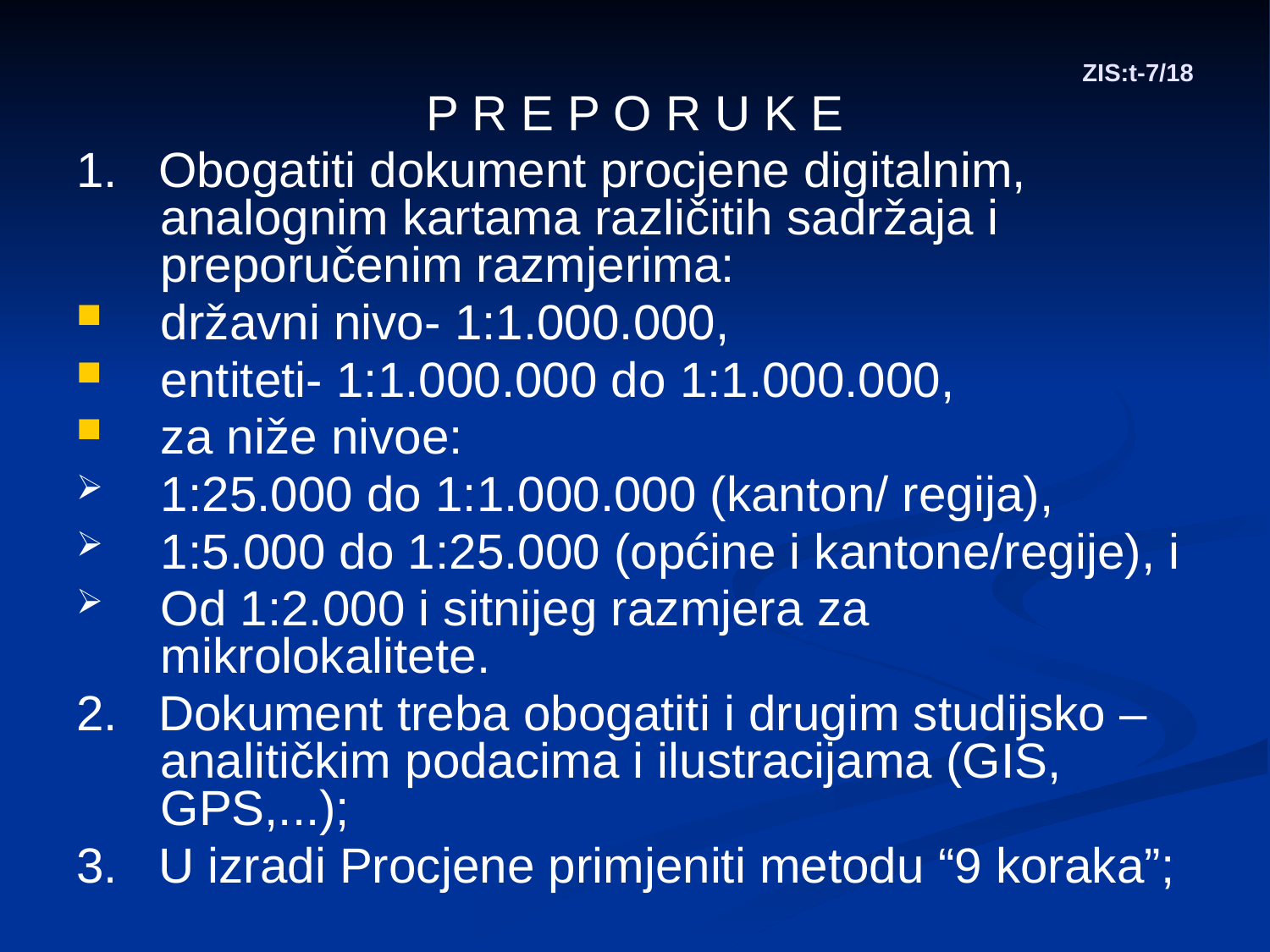

# ZIS:t-7/18
P R E P O R U K E
1.   Obogatiti dokument procjene digitalnim, analognim kartama različitih sadržaja i preporučenim razmjerima:
državni nivo- 1:1.000.000,
entiteti- 1:1.000.000 do 1:1.000.000,
za niže nivoe:
1:25.000 do 1:1.000.000 (kanton/ regija),
1:5.000 do 1:25.000 (općine i kantone/regije), i
Od 1:2.000 i sitnijeg razmjera za mikrolokalitete.
2.   Dokument treba obogatiti i drugim studijsko – analitičkim podacima i ilustracijama (GIS, GPS,...);
3.   U izradi Procjene primjeniti metodu “9 koraka”;